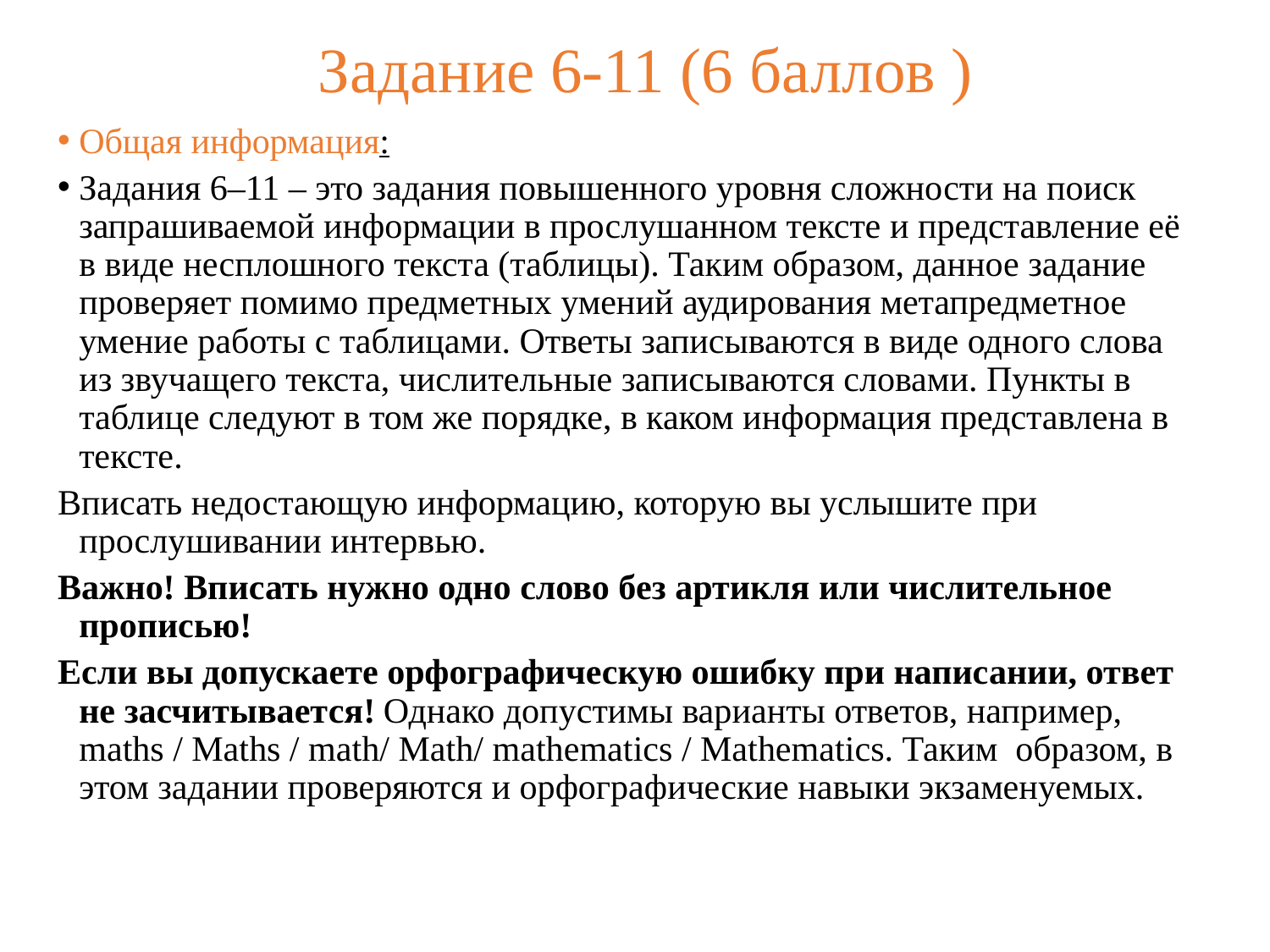

# Задание 6-11 (6 баллов )
Общая информация:
Задания 6–11 – это задания повышенного уровня сложности на поиск запрашиваемой информации в прослушанном тексте и представление её в виде несплошного текста (таблицы). Таким образом, данное задание проверяет помимо предметных умений аудирования метапредметное умение работы с таблицами. Ответы записываются в виде одного слова из звучащего текста, числительные записываются словами. Пункты в таблице следуют в том же порядке, в каком информация представлена в тексте.
Вписать недостающую информацию, которую вы услышите при прослушивании интервью.
Важно! Вписать нужно одно слово без артикля или числительное прописью!
Если вы допускаете орфографическую ошибку при написании, ответ не засчитывается! Однако допустимы варианты ответов, например, maths / Maths / math/ Math/ mathematics / Mathematics. Таким  образом, в этом задании проверяются и орфографические навыки экзаменуемых.